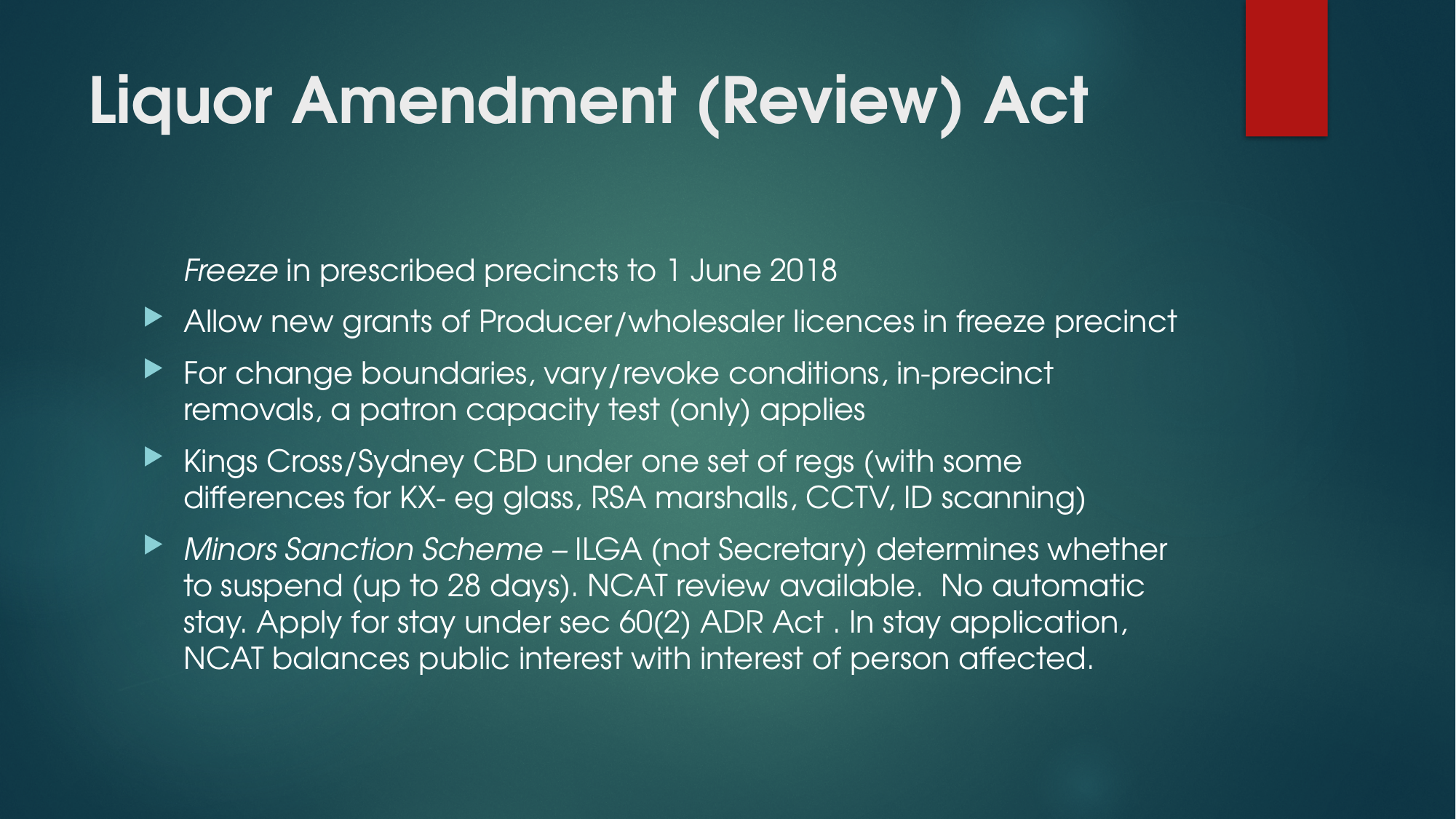

# Liquor Amendment (Review) Act
	Freeze in prescribed precincts to 1 June 2018
Allow new grants of Producer/wholesaler licences in freeze precinct
For change boundaries, vary/revoke conditions, in-precinct removals, a patron capacity test (only) applies
Kings Cross/Sydney CBD under one set of regs (with some differences for KX- eg glass, RSA marshalls, CCTV, ID scanning)
Minors Sanction Scheme – ILGA (not Secretary) determines whether to suspend (up to 28 days). NCAT review available.  No automatic stay. Apply for stay under sec 60(2) ADR Act . In stay application, NCAT balances public interest with interest of person affected.